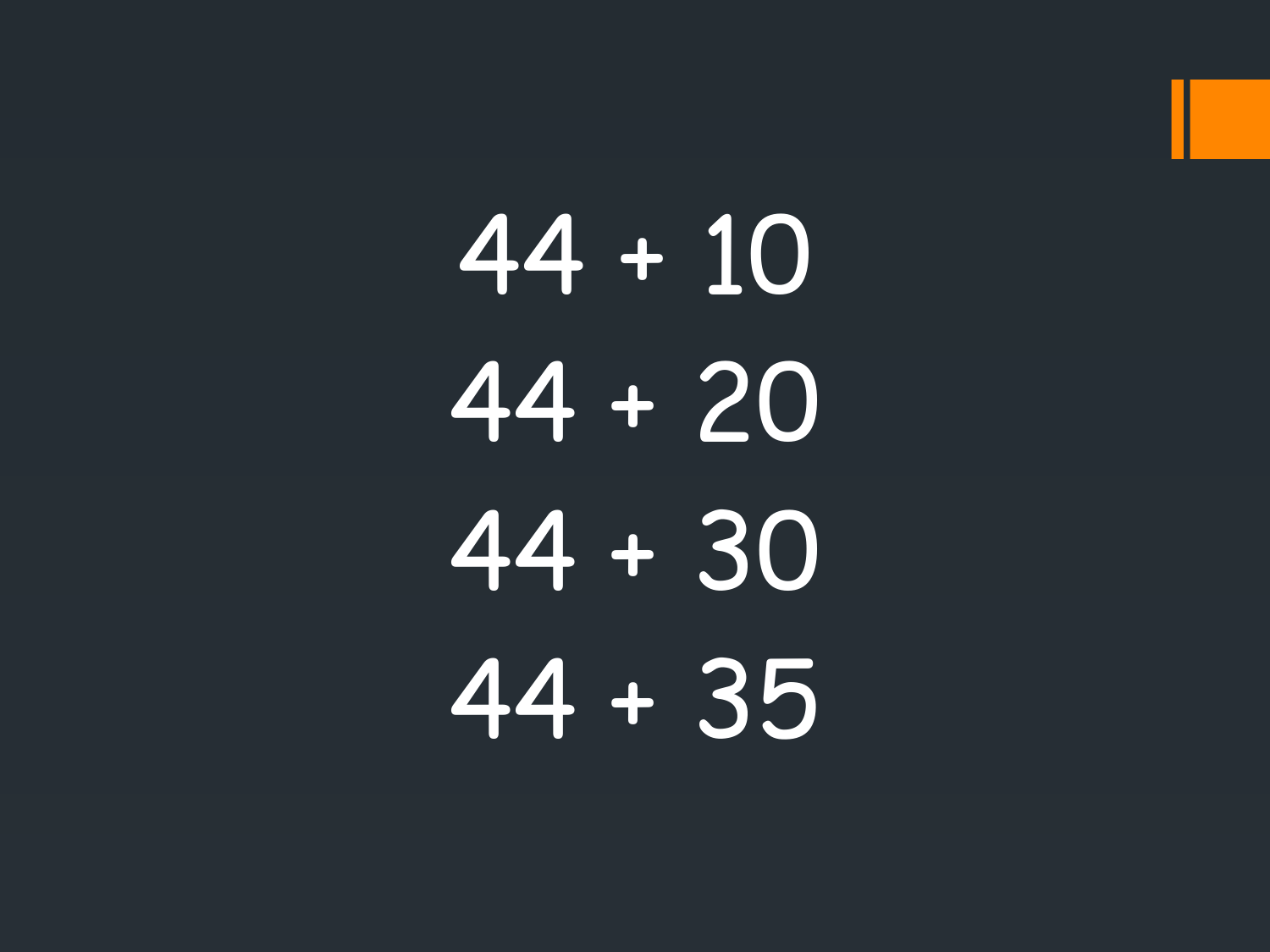

44 + 10
44 + 20
44 + 30
44 + 35